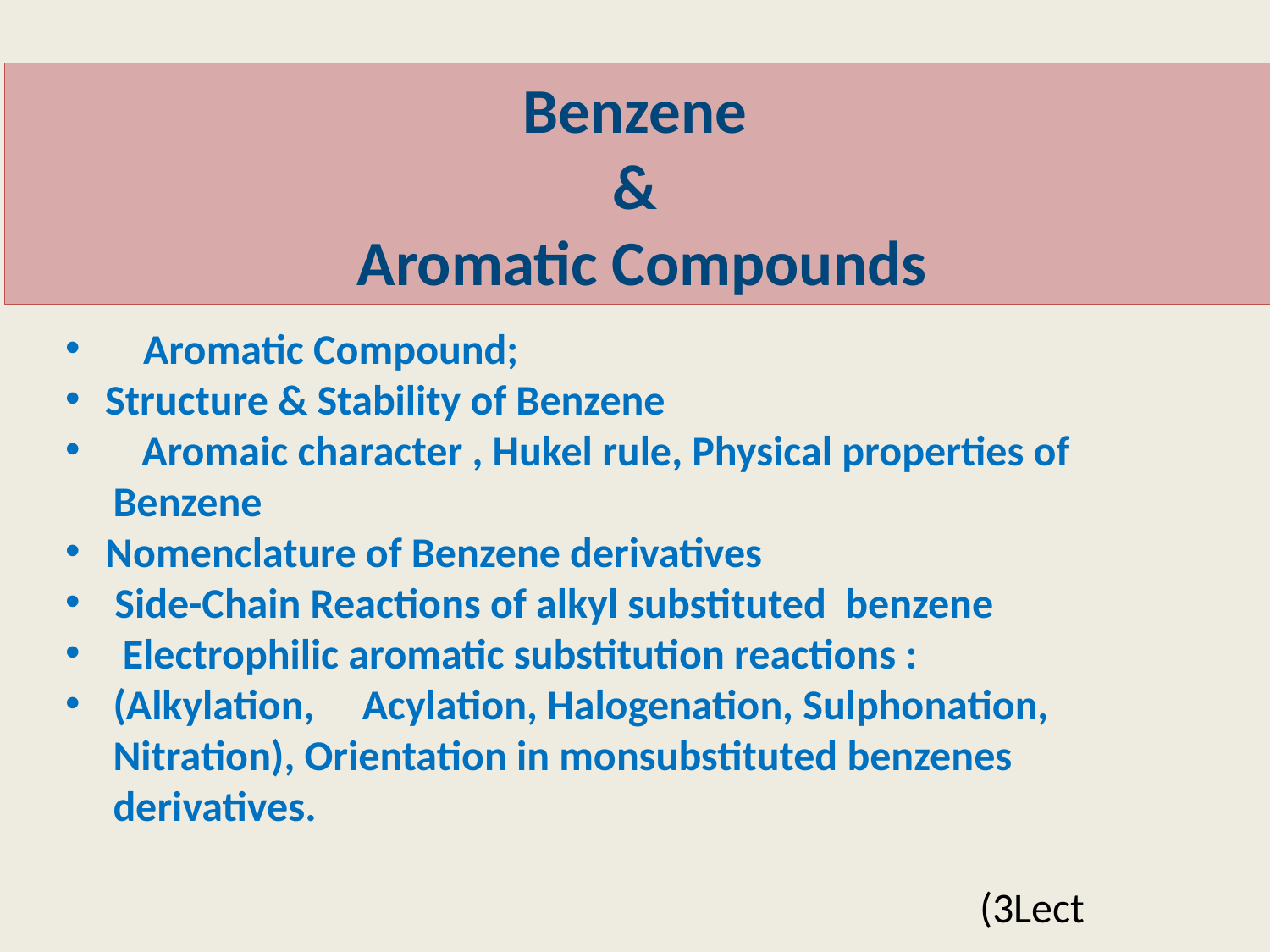

Benzene
&
Aromatic Compounds
    Aromatic Compound;
Structure & Stability of Benzene
   Aromaic character , Hukel rule, Physical properties of Benzene
Nomenclature of Benzene derivatives
 Side-Chain Reactions of alkyl substituted  benzene
 Electrophilic aromatic substitution reactions :
(Alkylation,     Acylation, Halogenation, Sulphonation, Nitration), Orientation in monsubstituted benzenes derivatives.

                                                                                                (3Lect